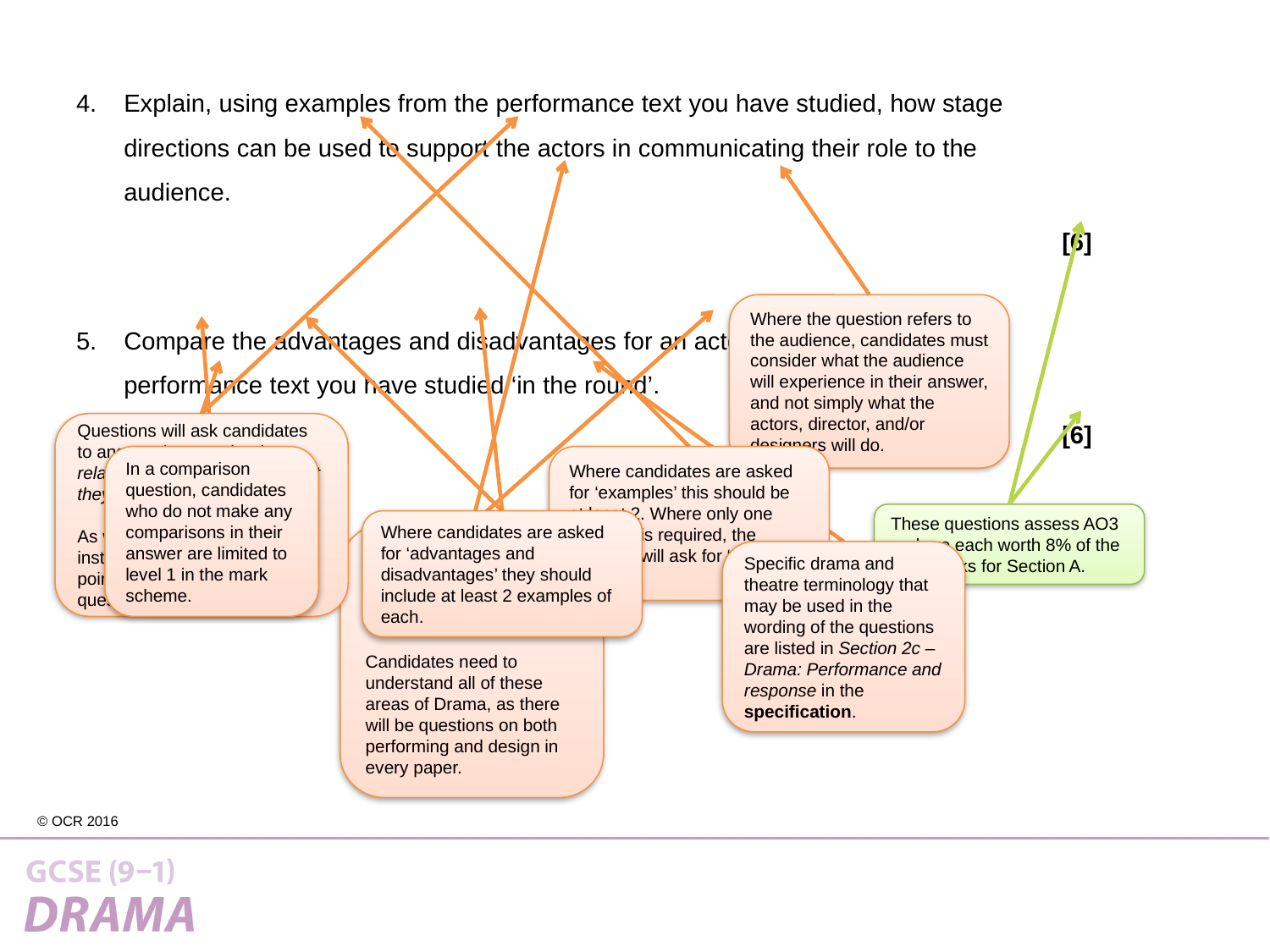

Explain, using examples from the performance text you have studied, how stage directions can be used to support the actors in communicating their role to the audience.
[6]

Compare the advantages and disadvantages for an actor when presenting the performance text you have studied ‘in the round’.
[6]

Where the question refers to the audience, candidates must consider what the audience will experience in their answer, and not simply what the actors, director, and/or designers will do.
Questions will ask candidates to answer the question in relation to the performance text they have studied.

As with these examples, this instruction may appear at any point in the construction of the question.
In a comparison question, candidates who do not make any comparisons in their answer are limited to level 1 in the mark scheme.
Where candidates are asked for ‘examples’ this should be at least 2. Where only one example is required, the question will ask for ‘one example’
These questions assess AO3 and are each worth 8% of the total marks for Section A.
Where candidates are asked for ‘advantages and disadvantages’ they should  include at least 2 examples of each.

Questions may be specific to either actors, directors or one or more designer roles.

Candidates need to understand all of these areas of Drama, as there will be questions on both performing and design in every paper.

Specific drama and theatre terminology that may be used in the wording of the questions are listed in Section 2c – Drama: Performance and response in the specification.